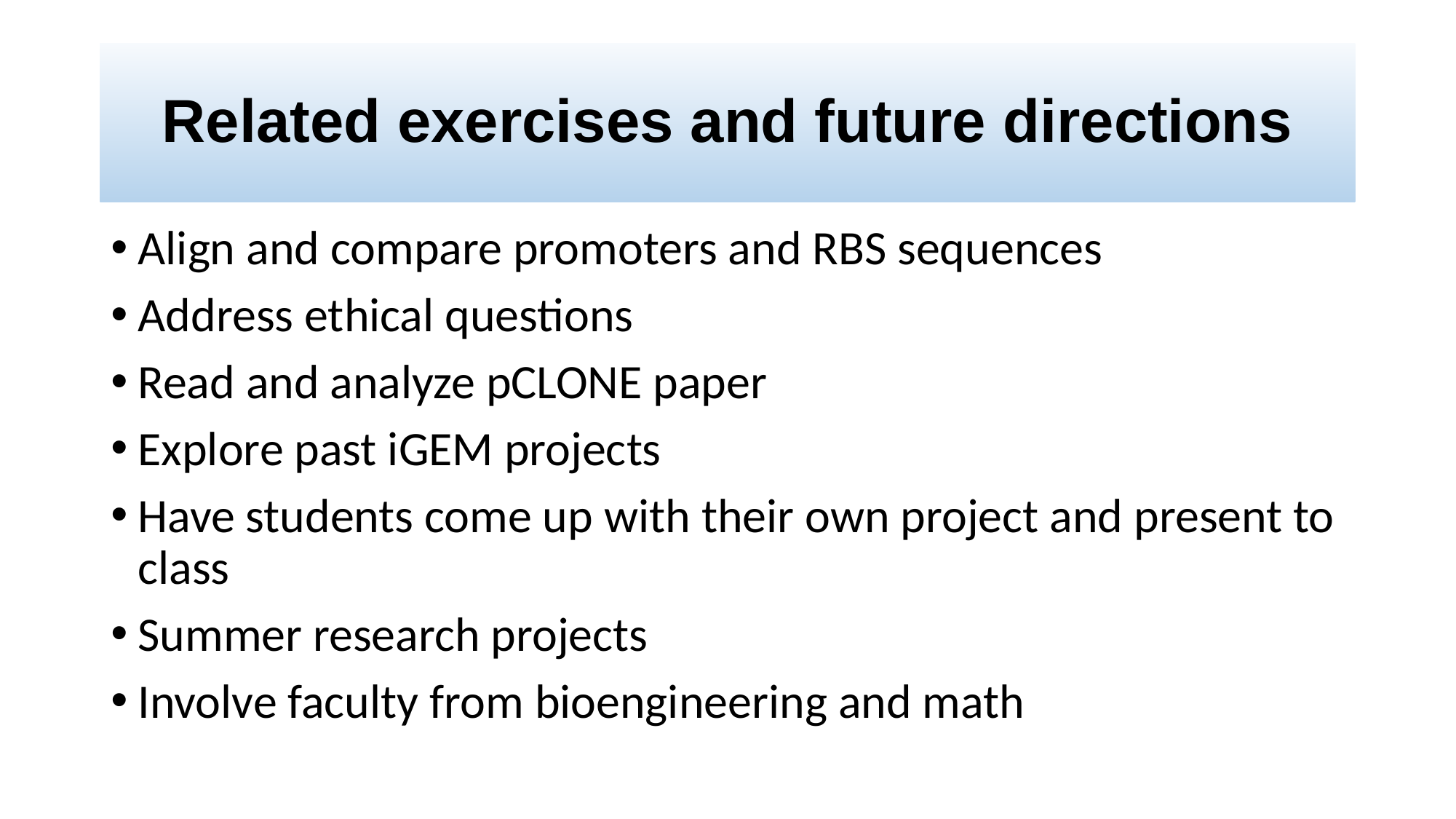

# Related exercises and future directions
Align and compare promoters and RBS sequences
Address ethical questions
Read and analyze pCLONE paper
Explore past iGEM projects
Have students come up with their own project and present to class
Summer research projects
Involve faculty from bioengineering and math